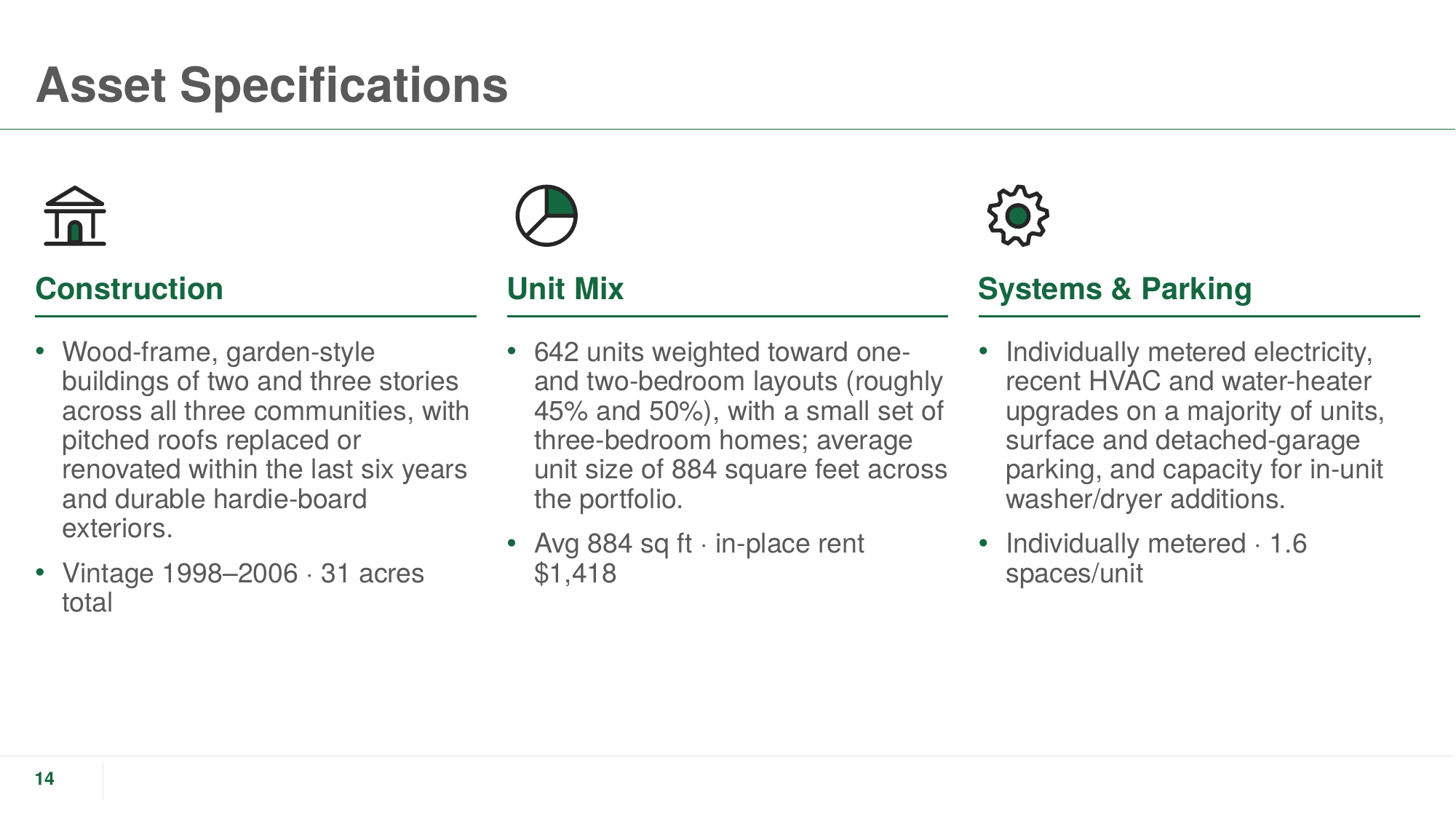

# Asset Specifications

Construction
Unit Mix
Systems & Parking
Wood-frame, garden-style buildings of two and three stories across all three communities, with pitched roofs replaced or renovated within the last six years and durable hardie-board exteriors.
Vintage 1998–2006 · 31 acres total
642 units weighted toward one- and two-bedroom layouts (roughly 45% and 50%), with a small set of three-bedroom homes; average unit size of 884 square feet across the portfolio.
Avg 884 sq ft · in-place rent $1,418
Individually metered electricity, recent HVAC and water-heater upgrades on a majority of units, surface and detached-garage parking, and capacity for in-unit washer/dryer additions.
Individually metered · 1.6 spaces/unit
14